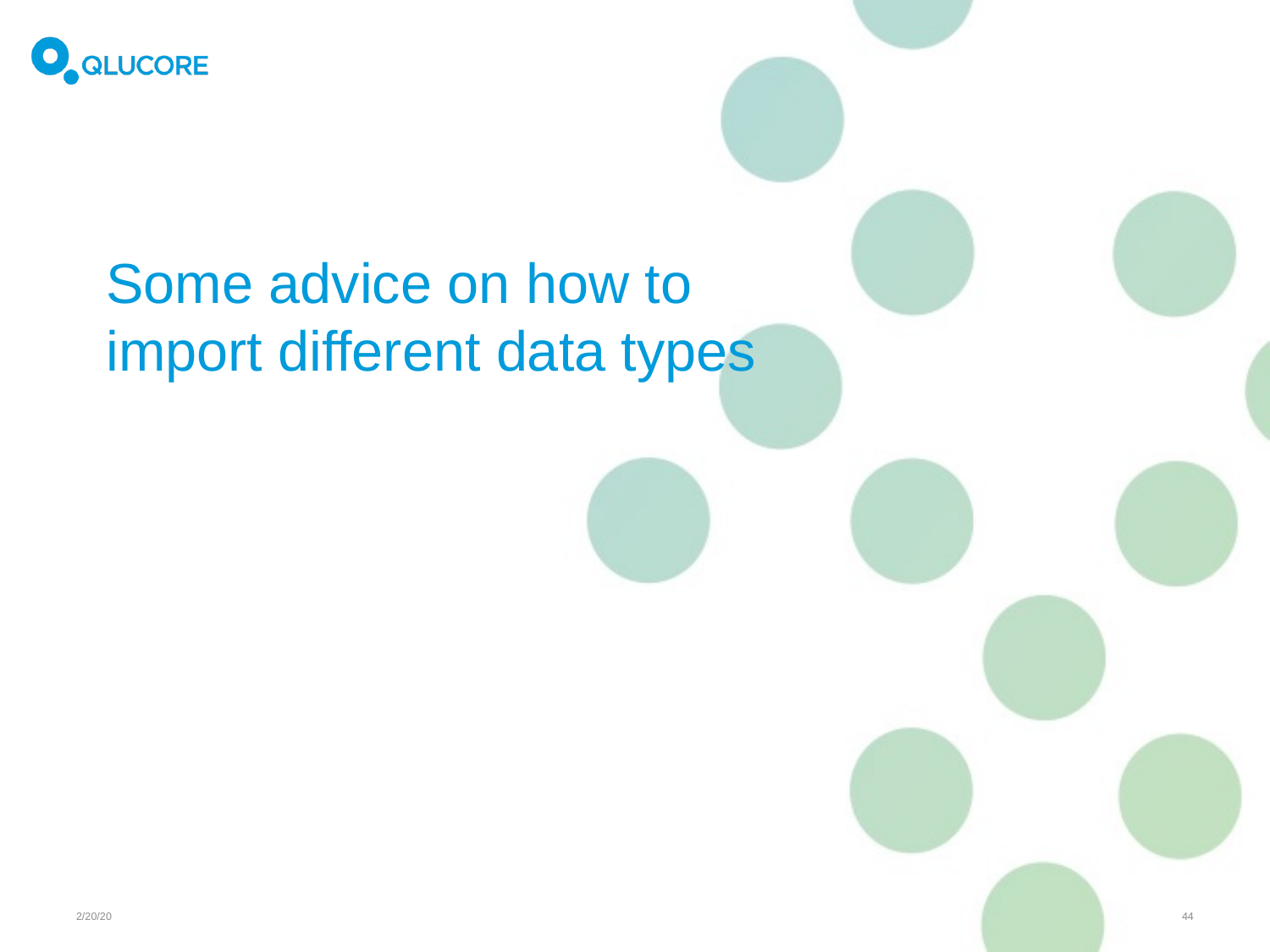

# Some advice on how to import different data types

2/20/20

44